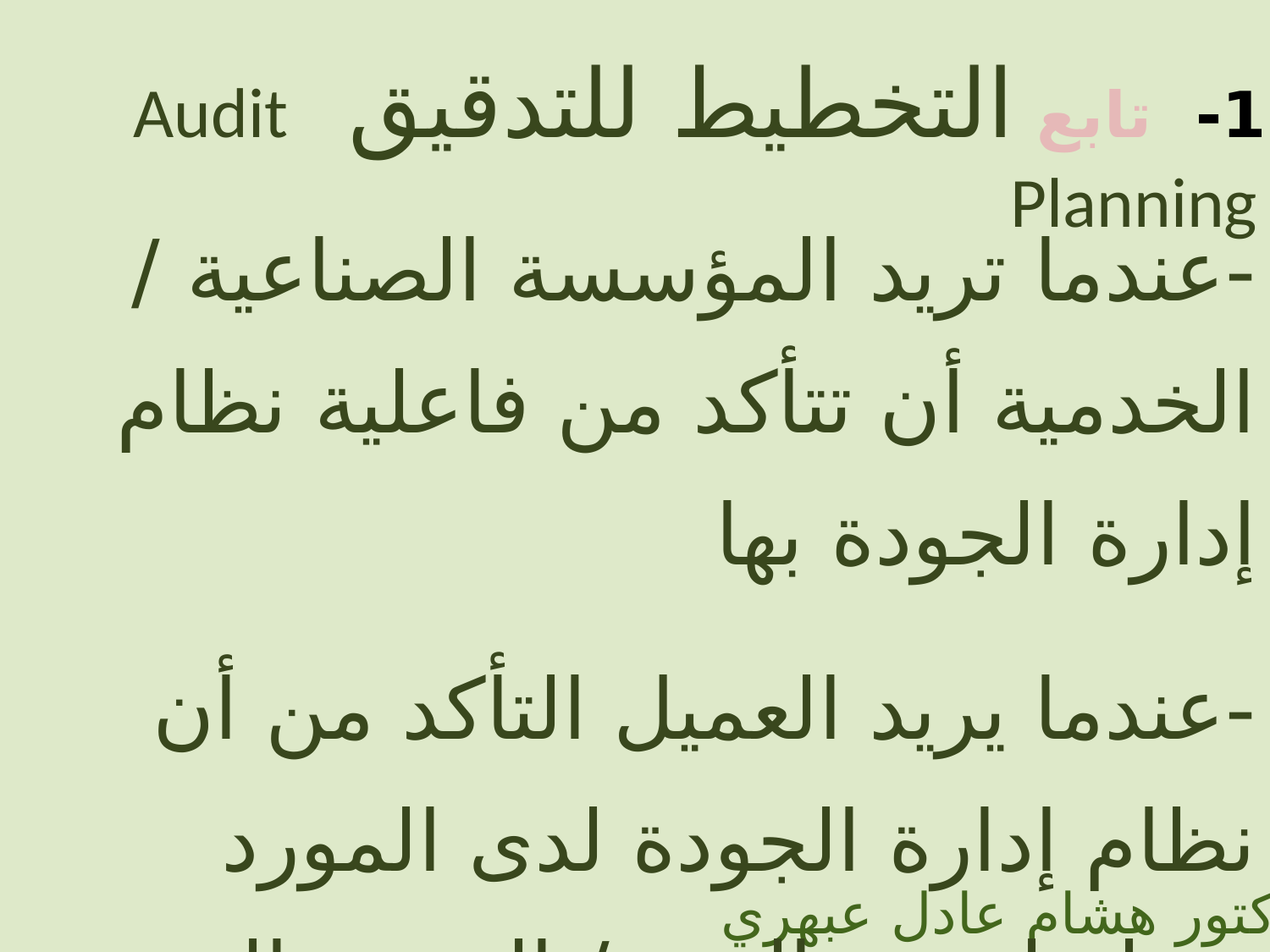

1-  تابع التخطيط للتدقيق  Audit Planning
-عندما تريد المؤسسة الصناعية / الخدمية أن تتأكد من فاعلية نظام إدارة الجودة بها
-عندما يريد العميل التأكد من أن نظام إدارة الجودة لدى المورد يؤهله لتوريد المنتج/ الخدمة المتفق عليها وذلك سواء قبل أو أثناء تنفيذ التعاقد
الدكتور هشام عادل عبهري